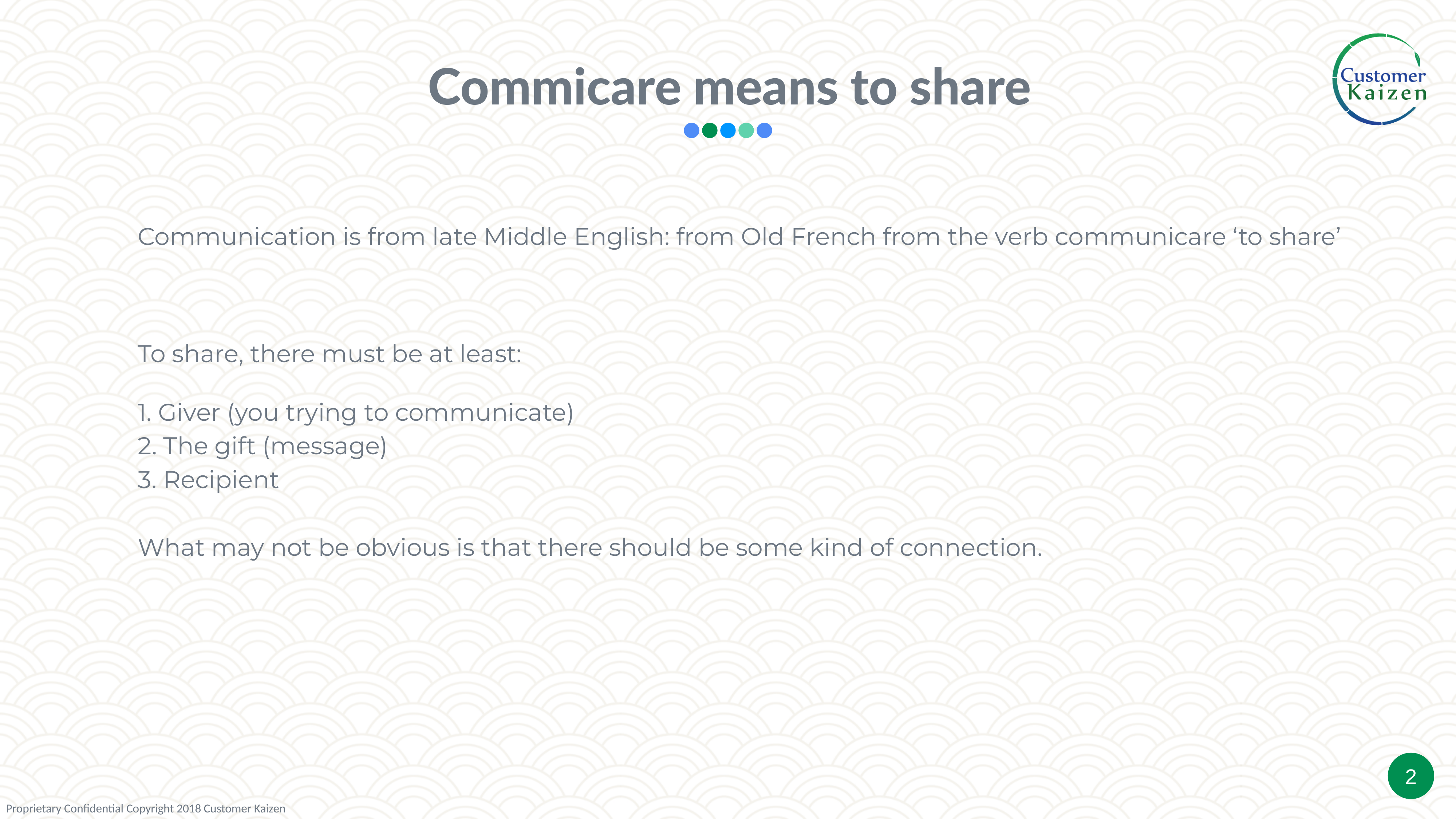

Commicare means to share
Communication is from late Middle English: from Old French from the verb communicare ‘to share’

To share, there must be at least:
 Giver (you trying to communicate)
 The gift (message)
 Recipient

What may not be obvious is that there should be some kind of connection.